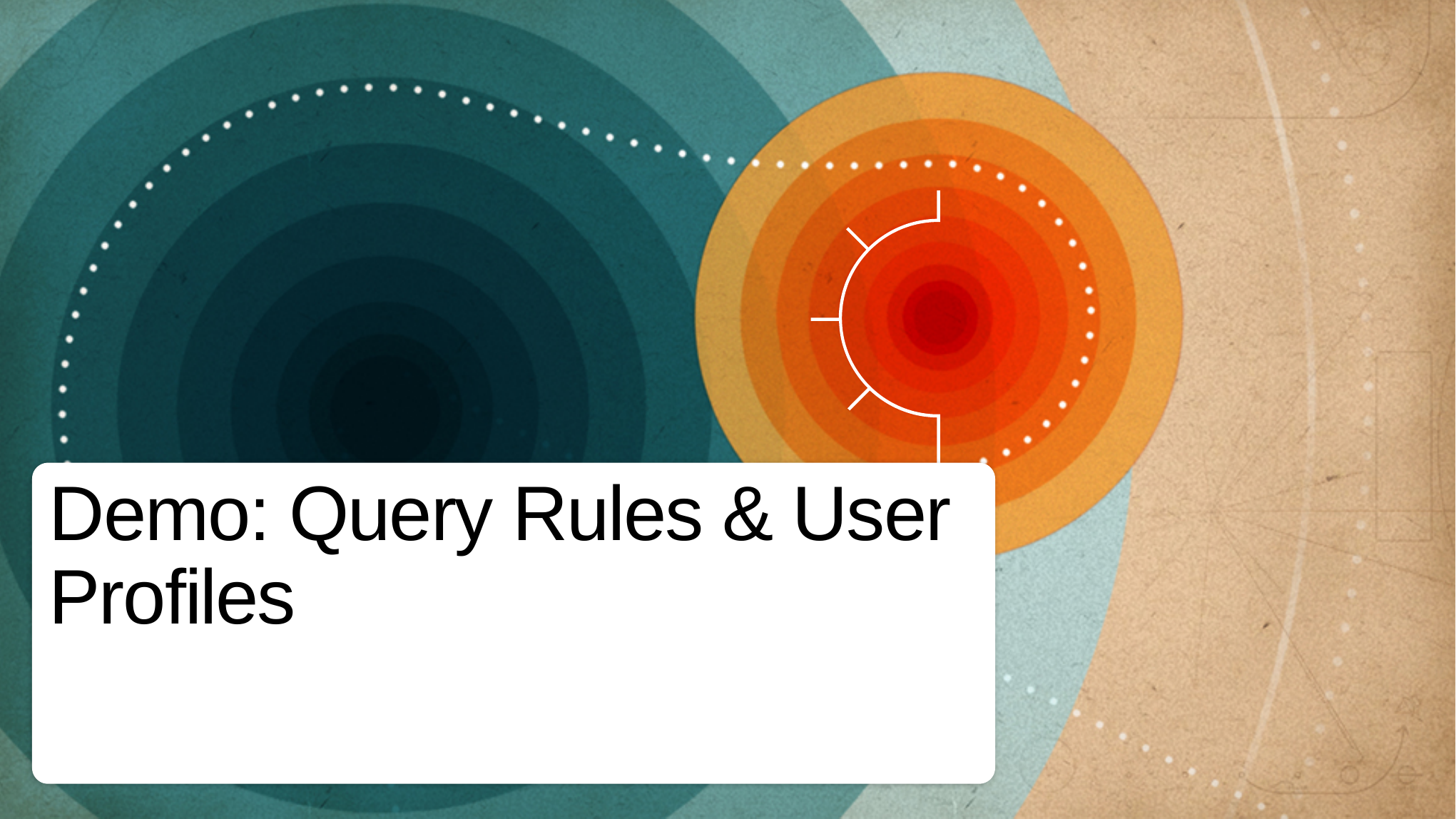

# Demo: Query Rules & User Profiles